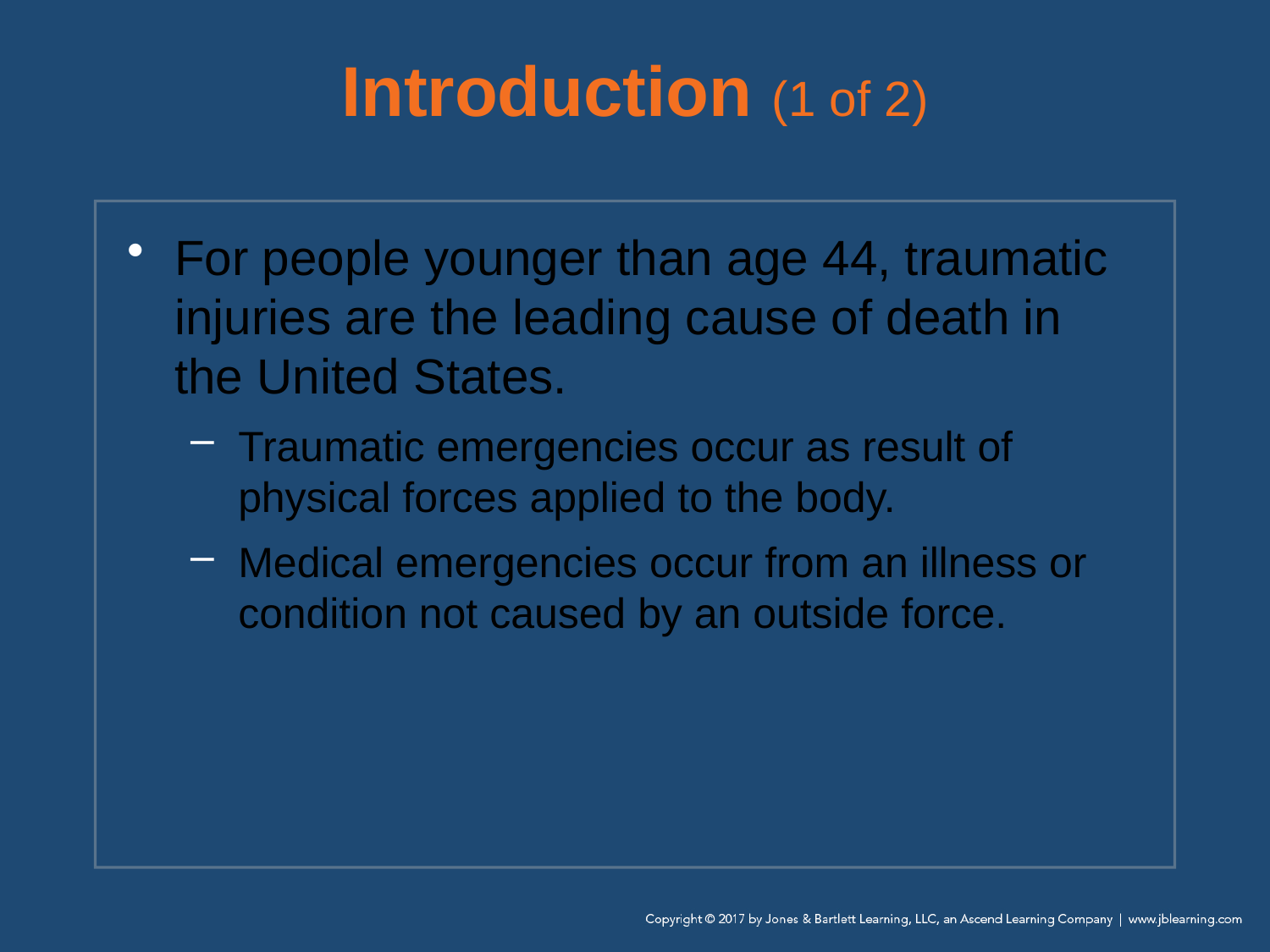

# Introduction (1 of 2)
For people younger than age 44, traumatic injuries are the leading cause of death in the United States.
Traumatic emergencies occur as result of physical forces applied to the body.
Medical emergencies occur from an illness or condition not caused by an outside force.